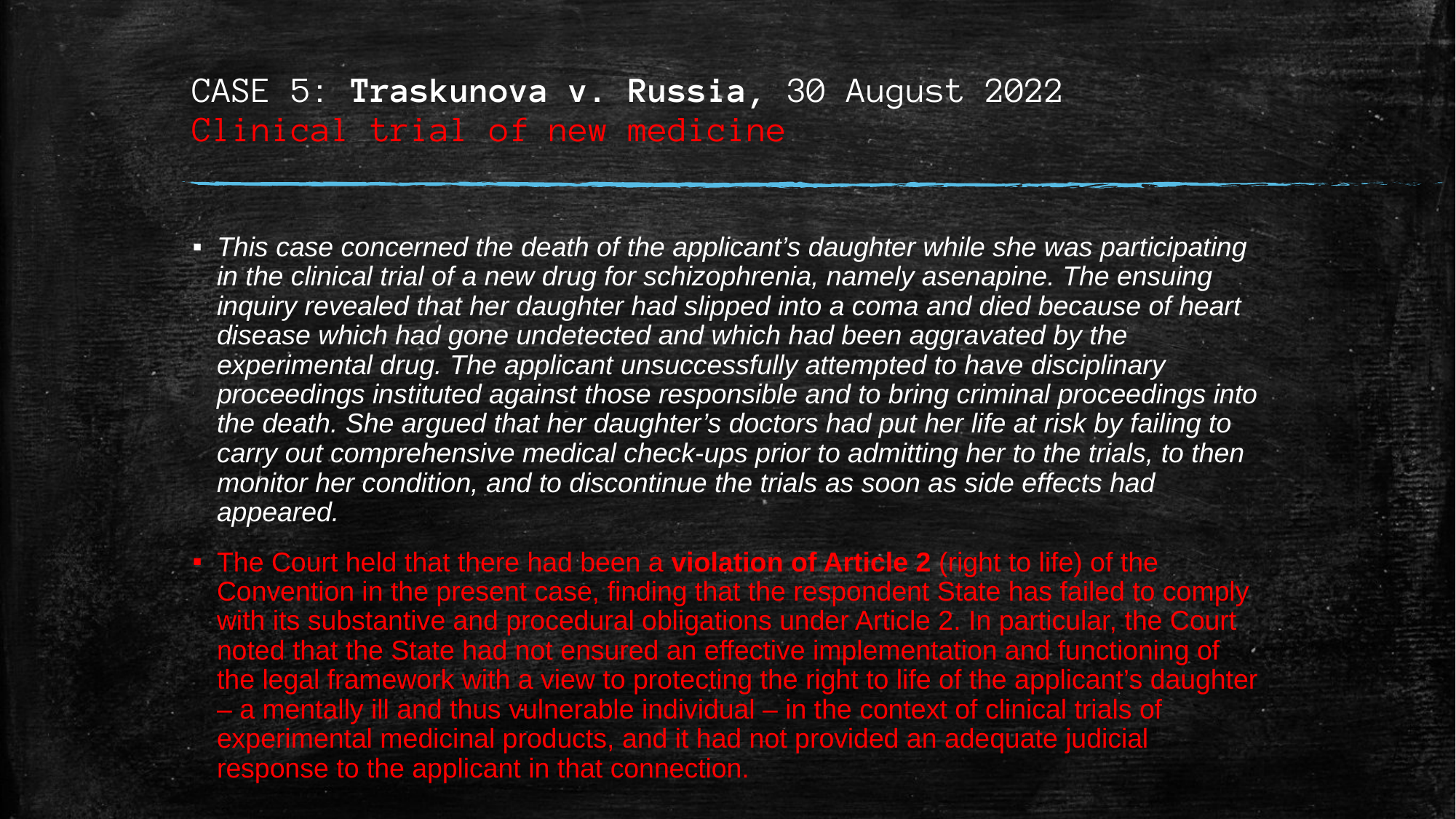

# CASE 5: Traskunova v. Russia, 30 August 2022 Clinical trial of new medicine
This case concerned the death of the applicant’s daughter while she was participating in the clinical trial of a new drug for schizophrenia, namely asenapine. The ensuing inquiry revealed that her daughter had slipped into a coma and died because of heart disease which had gone undetected and which had been aggravated by the experimental drug. The applicant unsuccessfully attempted to have disciplinary proceedings instituted against those responsible and to bring criminal proceedings into the death. She argued that her daughter’s doctors had put her life at risk by failing to carry out comprehensive medical check-ups prior to admitting her to the trials, to then monitor her condition, and to discontinue the trials as soon as side effects had appeared.
The Court held that there had been a violation of Article 2 (right to life) of the Convention in the present case, finding that the respondent State has failed to comply with its substantive and procedural obligations under Article 2. In particular, the Court noted that the State had not ensured an effective implementation and functioning of the legal framework with a view to protecting the right to life of the applicant’s daughter – a mentally ill and thus vulnerable individual – in the context of clinical trials of experimental medicinal products, and it had not provided an adequate judicial response to the applicant in that connection.